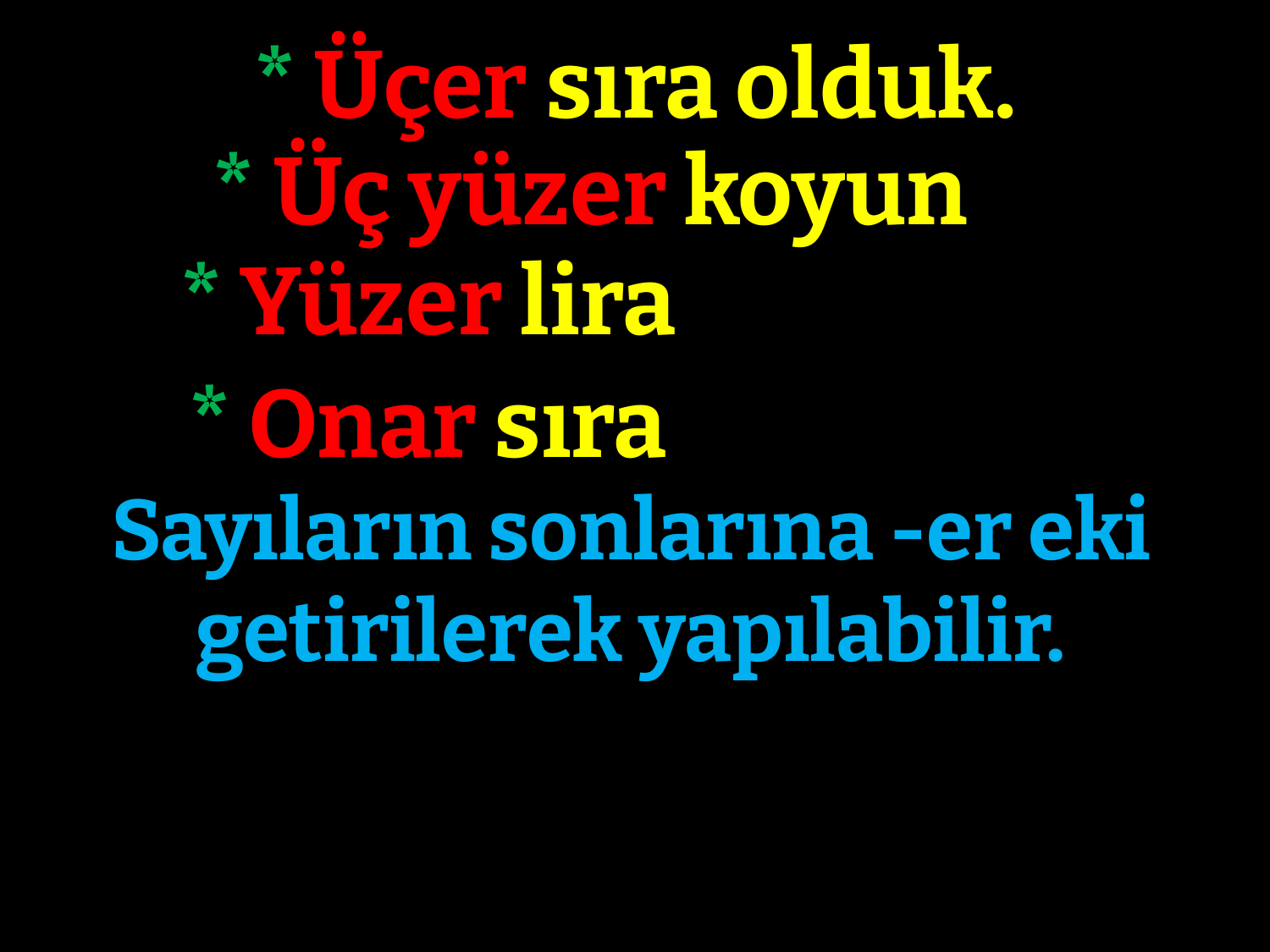

* Üçer sıra olduk.
* Üç yüzer koyun
* Yüzer lira
#
* Onar sıra
Sayıların sonlarına -er eki getirilerek yapılabilir.